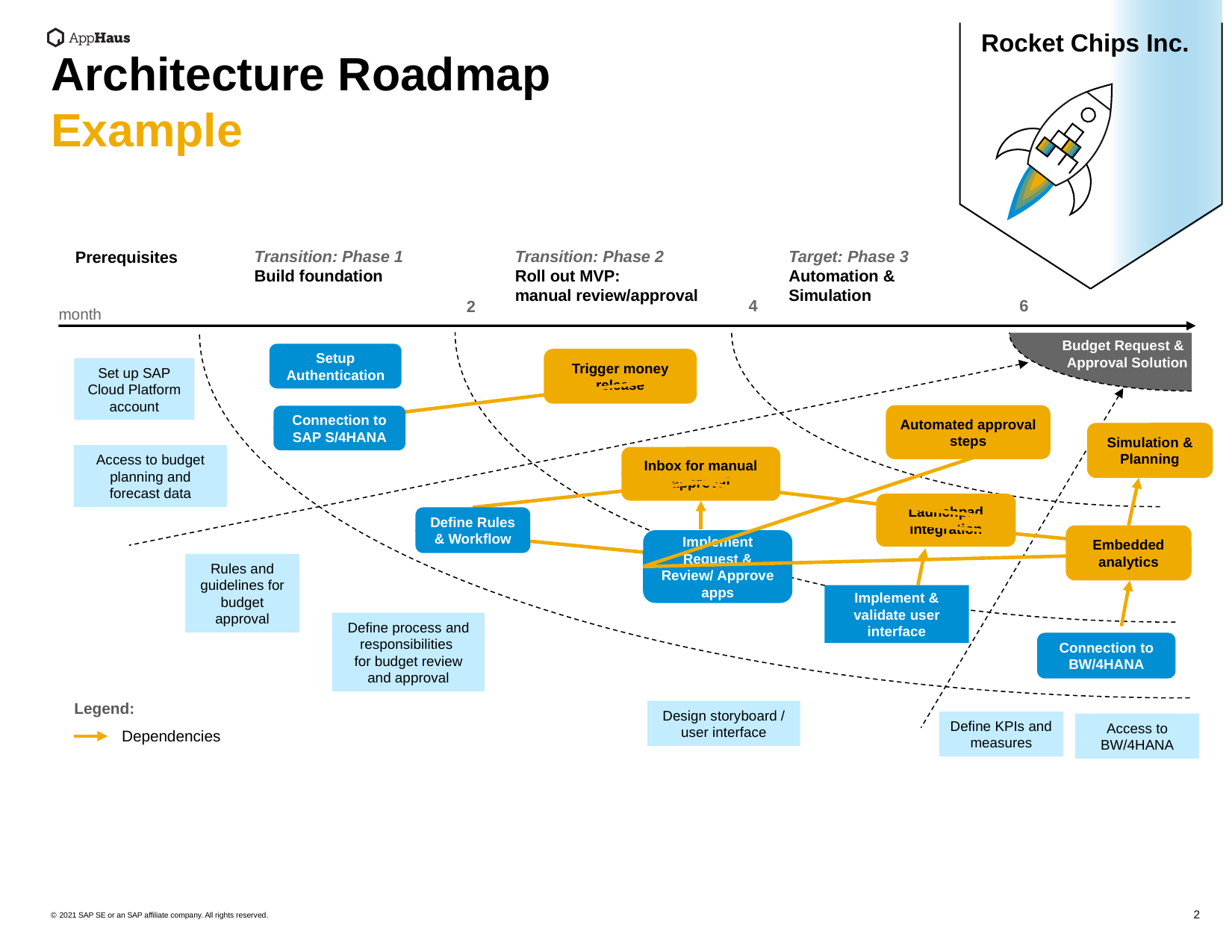

Rocket Chips Inc.

Architecture Roadmap
Example
Transition: Phase 1
Build foundation
Transition: Phase 2
Roll out MVP:
manual review/approval
Target: Phase 3
Automation &
Simulation
Prerequisites
6
4
2
month

Budget Request &  Approval Solution
Setup Authentication
Trigger money release
Set up SAP Cloud Platform account

Automated approval steps
Connection to SAP S/4HANA
Simulation & Planning
Access to budget planning and forecast data
Inbox for manual approval
Launchpad integration
Define Rules & Workflow
Embedded analytics
Implement Request & Review/ Approve apps
Rules and guidelines for budget approval
Implement & validate user interface
Define process and responsibilities
for budget review and approval
Connection to BW/4HANA
Legend:
Design storyboard / user interface
Define KPIs and measures
Access to BW/4HANA
Dependencies